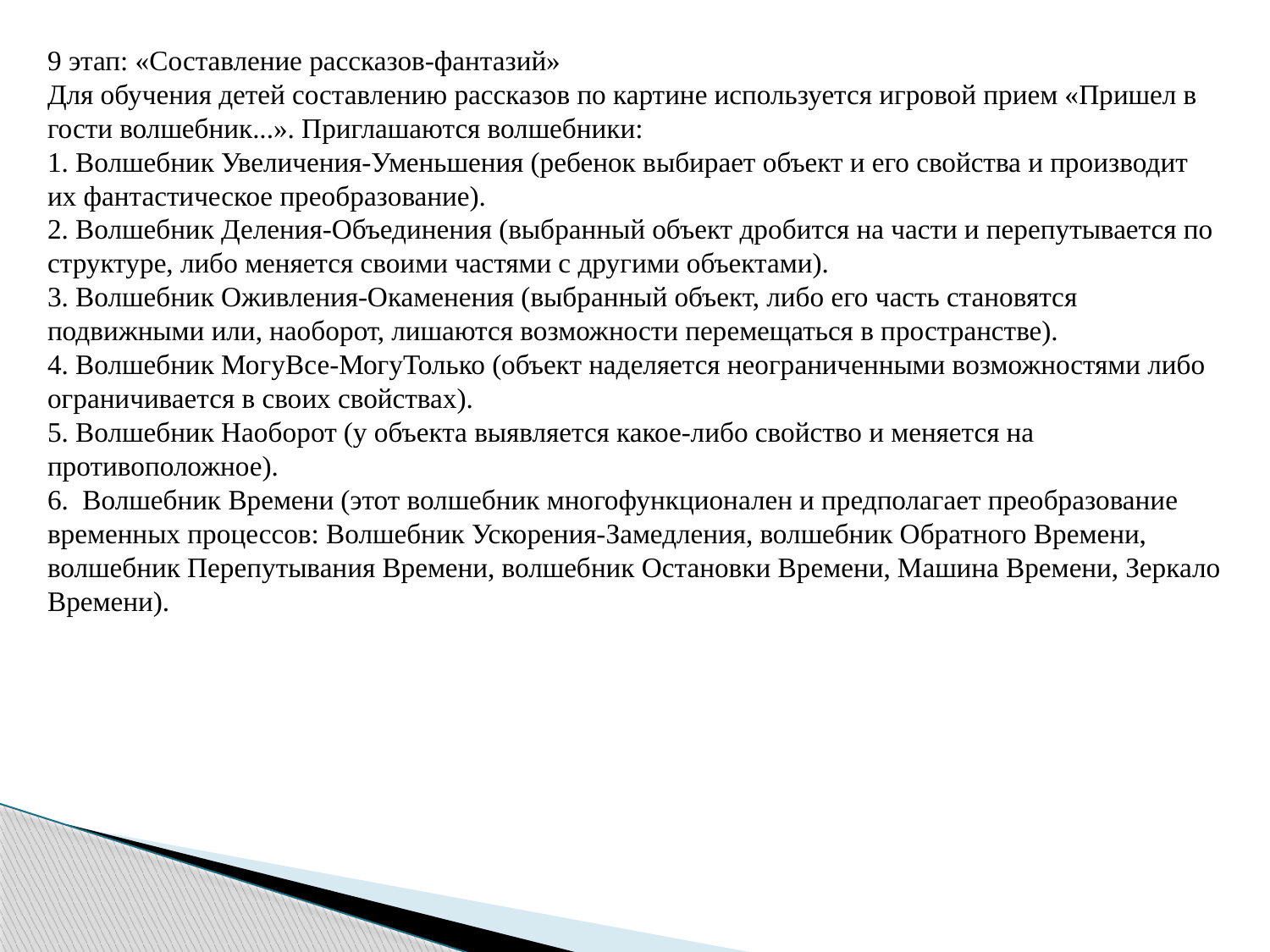

9 этап: «Составление рассказов-фантазий»
Для обучения детей составлению рассказов по картине используется игровой прием «Пришел в гости волшебник...». Приглашаются волшебники:
1. Волшебник Увеличения-Уменьшения (ребенок выбирает объект и его свойства и производит их фантастическое преобразование).
2. Волшебник Деления-Объединения (выбранный объект дробится на части и перепутывается по структуре, либо меняется своими частями с другими объектами).
3. Волшебник Оживления-Окаменения (выбранный объект, либо его часть становятся подвижными или, наоборот, лишаются возможности перемещаться в пространстве).
4. Волшебник МогуВсе-МогуТолько (объект наделяется неограниченными возможностями либо ограничивается в своих свойствах).
5. Волшебник Наоборот (у объекта выявляется какое-либо свойство и меняется на противоположное).
6.  Волшебник Времени (этот волшебник многофункционален и предполагает преобразование временных процессов: Волшебник Ускорения-Замедления, волшебник Обратного Времени, волшебник Перепутывания Времени, волшебник Остановки Времени, Машина Времени, Зеркало Времени).